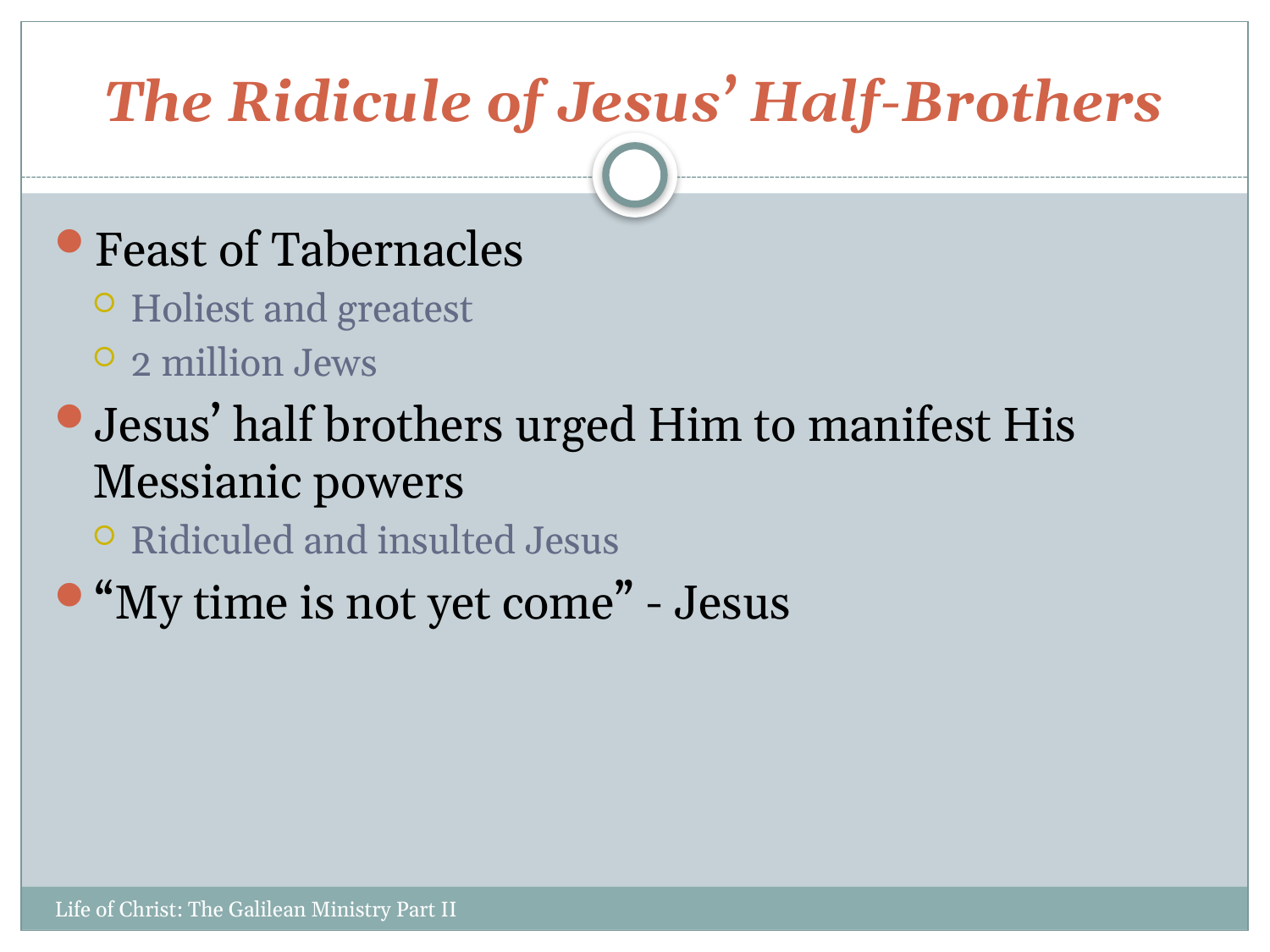

# The Ridicule of Jesus’ Half-Brothers
Feast of Tabernacles
Holiest and greatest
2 million Jews
Jesus’ half brothers urged Him to manifest His Messianic powers
Ridiculed and insulted Jesus
“My time is not yet come” - Jesus

Life of Christ: The Galilean Ministry Part II